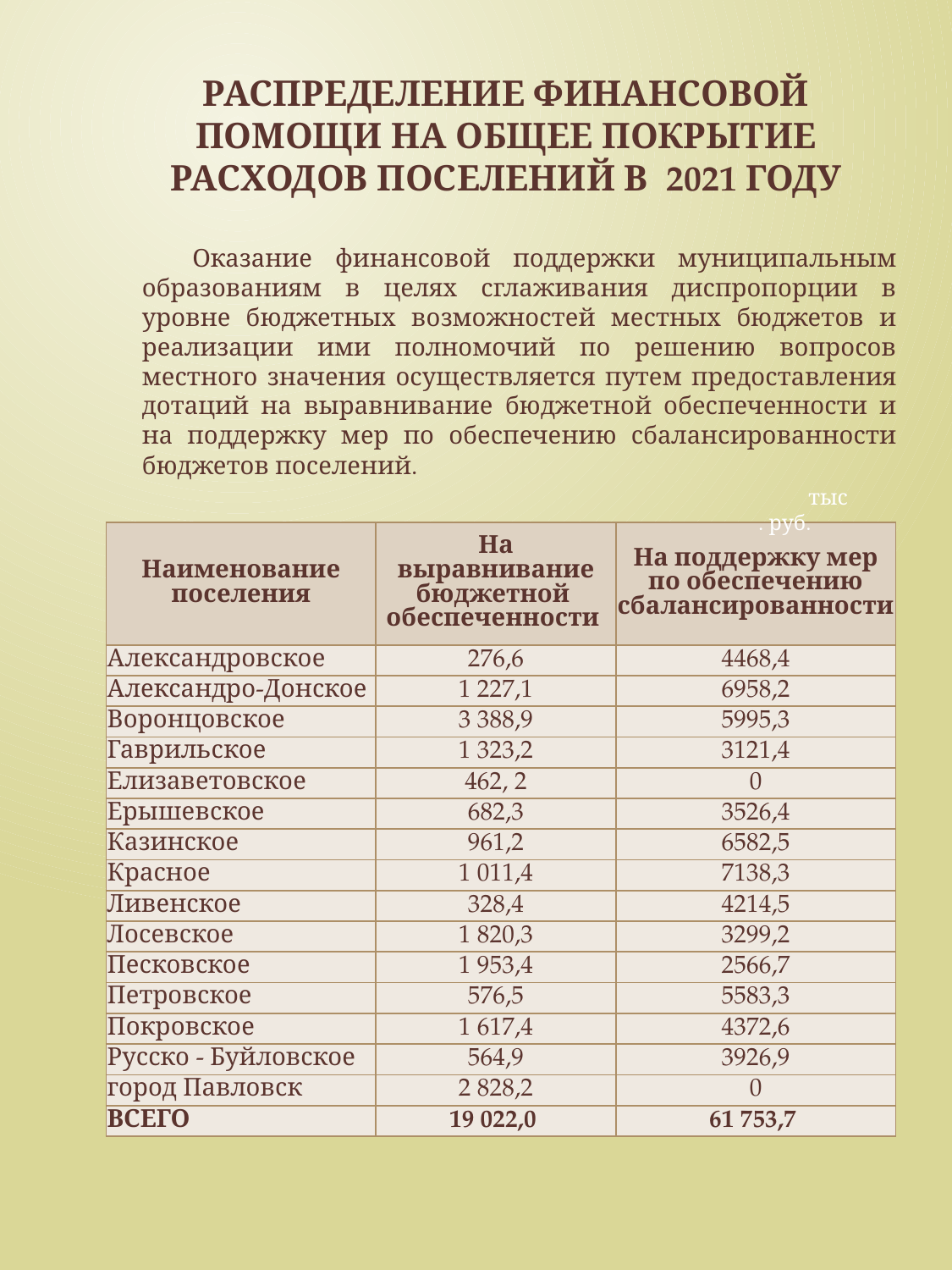

РАСПРЕДЕЛЕНИЕ ФИНАНСОВОЙ ПОМОЩИ НА ОБЩЕЕ ПОКРЫТИЕ РАСХОДОВ ПОСЕЛЕНИЙ В  2021 ГОДУ
Оказание финансовой поддержки муниципальным образованиям в целях сглаживания диспропорции в уровне бюджетных возможностей местных бюджетов и реализации ими полномочий по решению вопросов местного значения осуществляется путем предоставления дотаций на выравнивание бюджетной обеспеченности и на поддержку мер по обеспечению сбалансированности бюджетов поселений.
тыс. руб.
| Наименование поселения | На выравнивание бюджетной обеспеченности | На поддержку мер по обеспечению сбалансированности |
| --- | --- | --- |
| Александровское | 276,6 | 4468,4 |
| Александро-Донское | 1 227,1 | 6958,2 |
| Воронцовское | 3 388,9 | 5995,3 |
| Гаврильское | 1 323,2 | 3121,4 |
| Елизаветовское | 462, 2 | 0 |
| Ерышевское | 682,3 | 3526,4 |
| Казинское | 961,2 | 6582,5 |
| Красное | 1 011,4 | 7138,3 |
| Ливенское | 328,4 | 4214,5 |
| Лосевское | 1 820,3 | 3299,2 |
| Песковское | 1 953,4 | 2566,7 |
| Петровское | 576,5 | 5583,3 |
| Покровское | 1 617,4 | 4372,6 |
| Русско - Буйловское | 564,9 | 3926,9 |
| город Павловск | 2 828,2 | 0 |
| ВСЕГО | 19 022,0 | 61 753,7 |